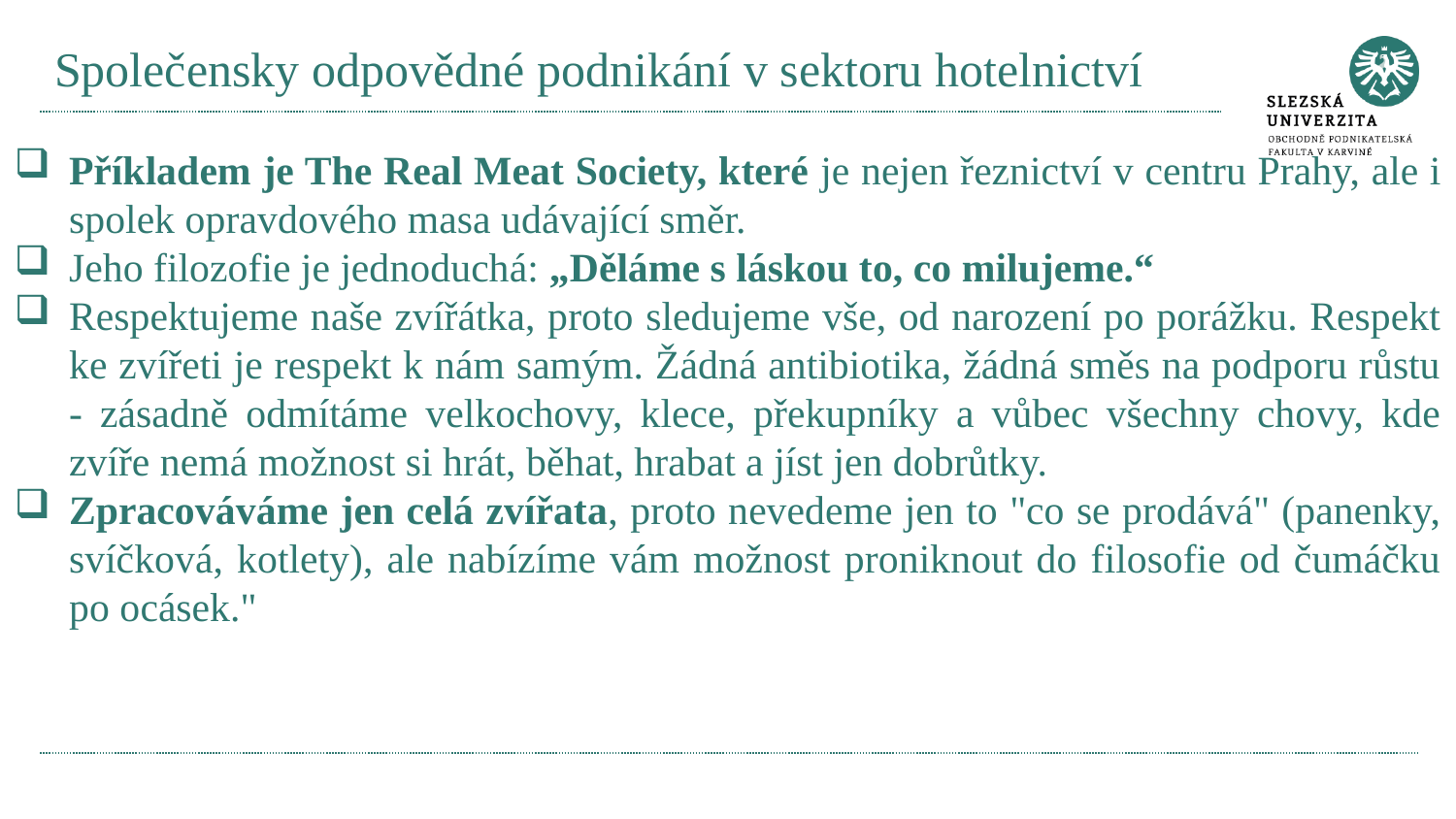

# Společensky odpovědné podnikání v sektoru hotelnictví
Příkladem je The Real Meat Society, které je nejen řeznictví v centru Prahy, ale i spolek opravdového masa udávající směr.
Jeho filozofie je jednoduchá: „Děláme s láskou to, co milujeme.“
Respektujeme naše zvířátka, proto sledujeme vše, od narození po porážku. Respekt ke zvířeti je respekt k nám samým. Žádná antibiotika, žádná směs na podporu růstu - zásadně odmítáme velkochovy, klece, překupníky a vůbec všechny chovy, kde zvíře nemá možnost si hrát, běhat, hrabat a jíst jen dobrůtky.
Zpracováváme jen celá zvířata, proto nevedeme jen to "co se prodává" (panenky, svíčková, kotlety), ale nabízíme vám možnost proniknout do filosofie od čumáčku po ocásek."